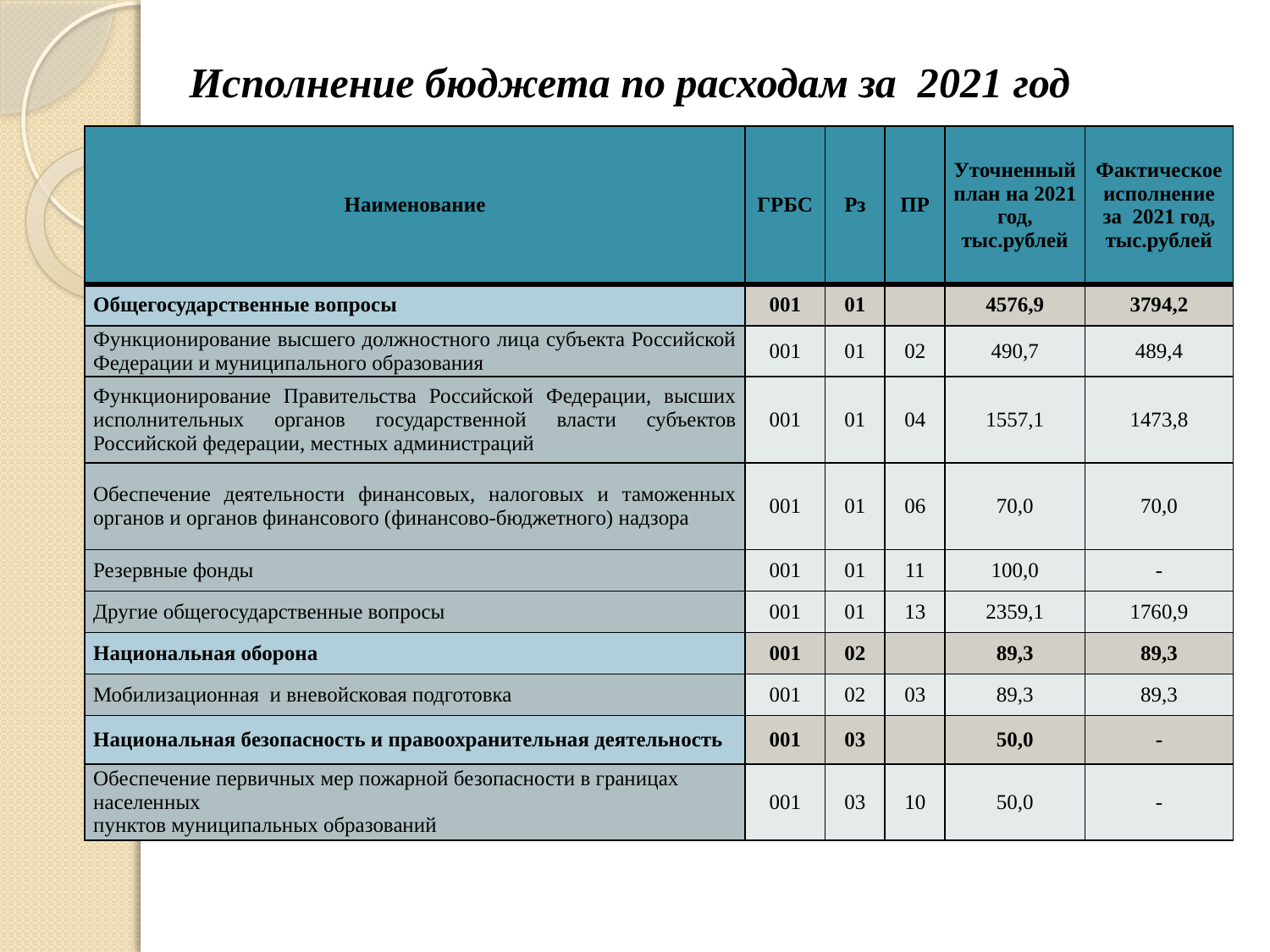

Исполнение бюджета по расходам за  2021 год
| Наименование | ГРБС | Рз | ПР | Уточненный план на 2021 год, тыс.рублей | Фактическое исполнение за 2021 год, тыс.рублей |
| --- | --- | --- | --- | --- | --- |
| Общегосударственные вопросы | 001 | 01 |  | 4576,9 | 3794,2 |
| Функционирование высшего должностного лица субъекта Российской Федерации и муниципального образования | 001 | 01 | 02 | 490,7 | 489,4 |
| Функционирование Правительства Российской Федерации, высших исполнительных органов государственной власти субъектов Российской федерации, местных администраций | 001 | 01 | 04 | 1557,1 | 1473,8 |
| Обеспечение деятельности финансовых, налоговых и таможенных органов и органов финансового (финансово-бюджетного) надзора | 001 | 01 | 06 | 70,0 | 70,0 |
| Резервные фонды | 001 | 01 | 11 | 100,0 | - |
| Другие общегосударственные вопросы | 001 | 01 | 13 | 2359,1 | 1760,9 |
| Национальная оборона | 001 | 02 |  | 89,3 | 89,3 |
| Мобилизационная и вневойсковая подготовка | 001 | 02 | 03 | 89,3 | 89,3 |
| Национальная безопасность и правоохранительная деятельность | 001 | 03 |  | 50,0 | - |
| Обеспечение первичных мер пожарной безопасности в границах населенных пунктов муниципальных образований | 001 | 03 | 10 | 50,0 | - |